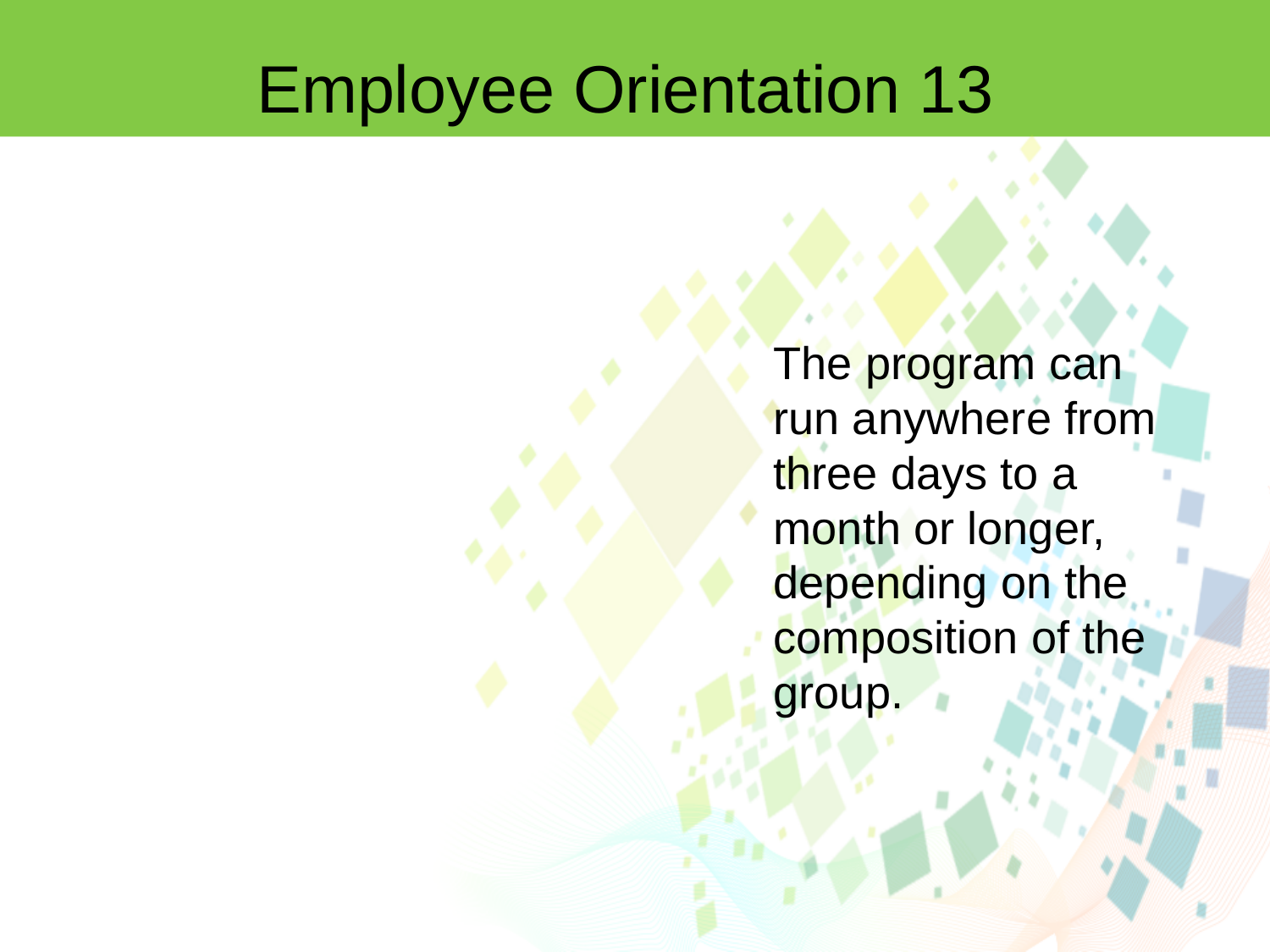

Employee Orientation 13
The program can run anywhere from three days to a month or longer,
depending on the composition of the group.